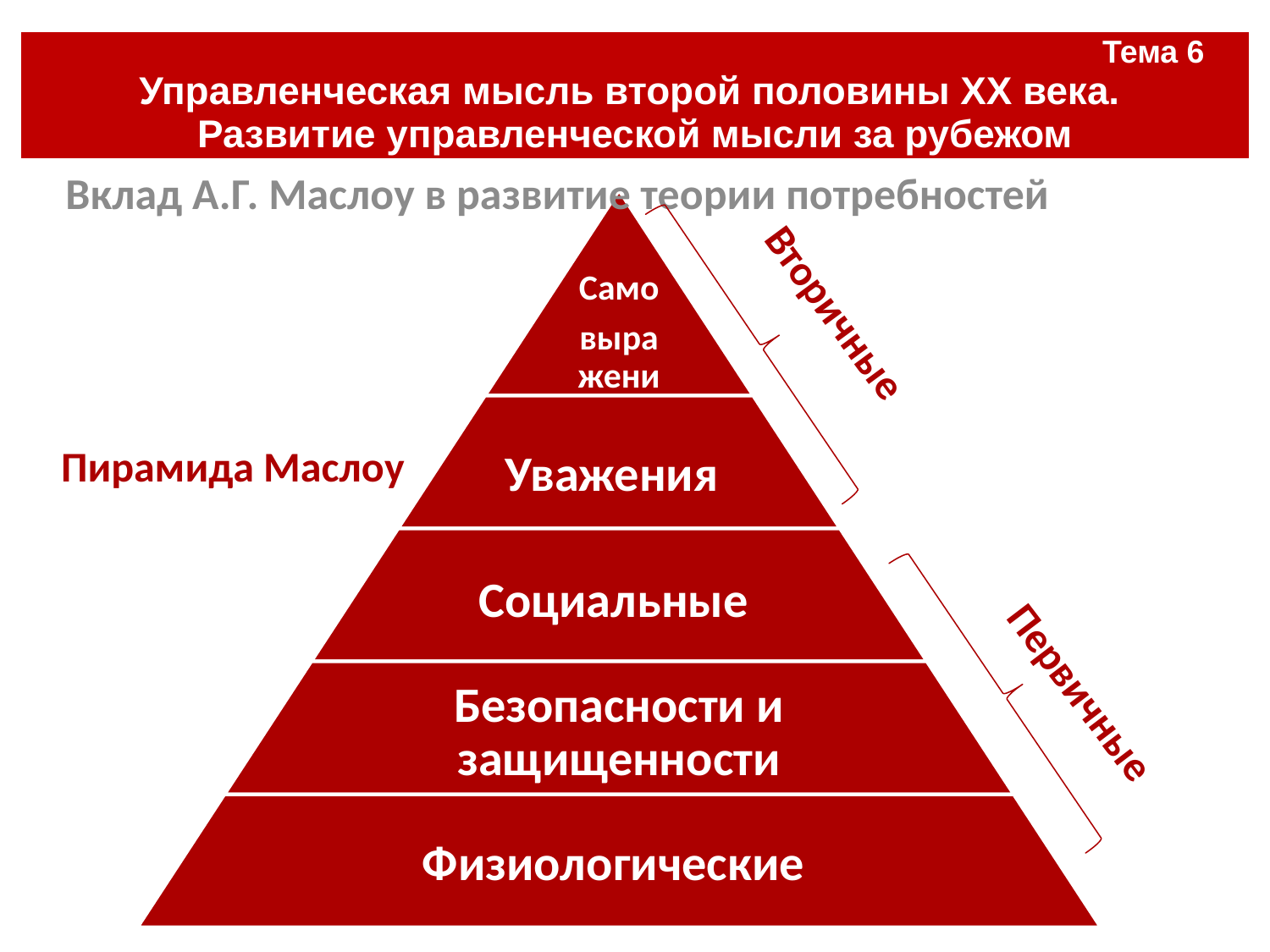

| Тема 6 Управленческая мысль второй половины ХХ века. Развитие управленческой мысли за рубежом |
| --- |
#
Вклад А.Г. Маслоу в развитие теории потребностей

Само
выражения
Уважения
Социальные
Безопасности и защищенности
Физиологические
Вторичные
Пирамида Маслоу

Первичные